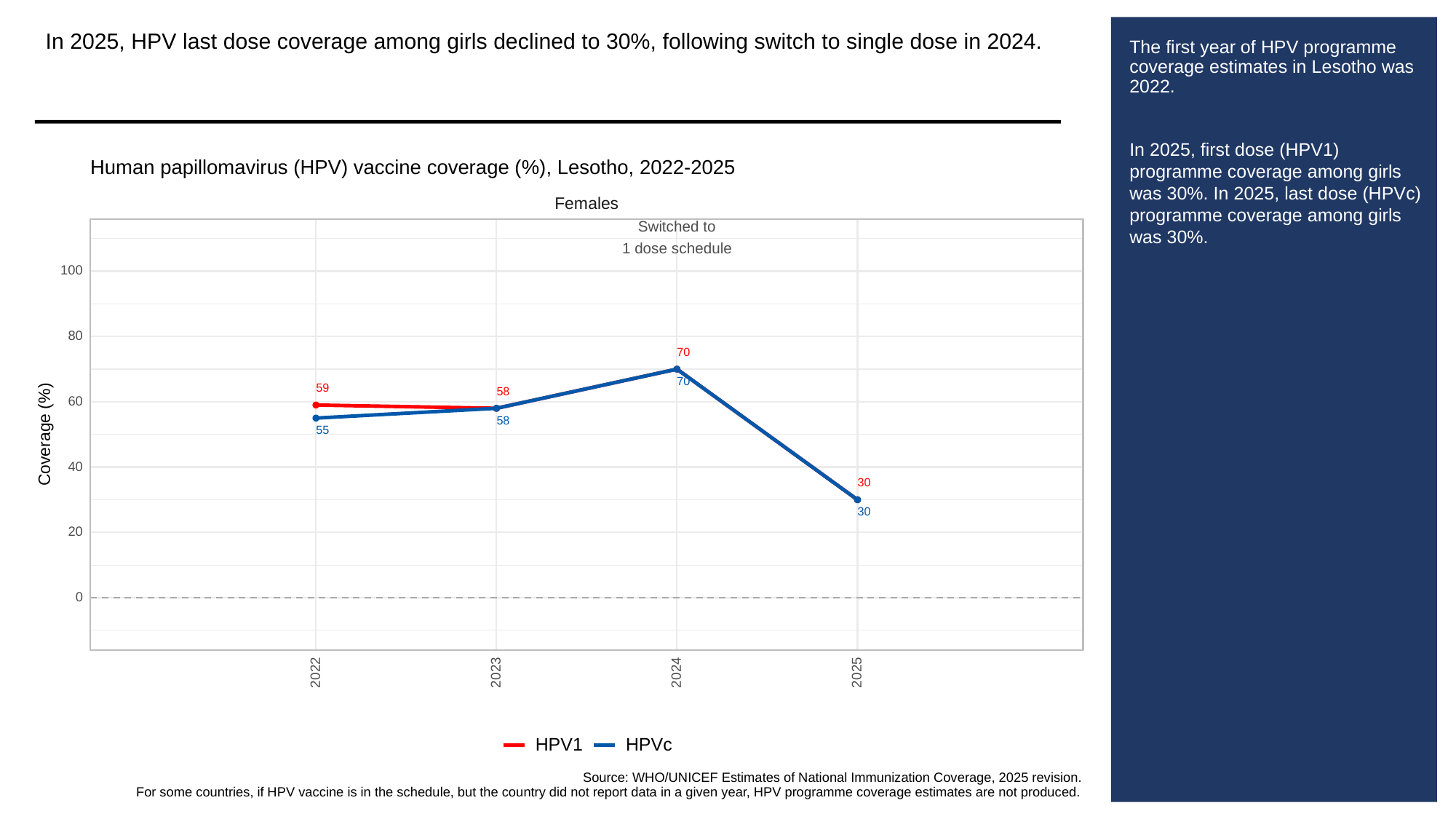

In 2025, HPV last dose coverage among girls declined to 30%, following switch to single dose in 2024.
# The first year of HPV programme coverage estimates in Lesotho was 2022.

In 2025, first dose (HPV1) programme coverage among girls was 30%. In 2025, last dose (HPVc) programme coverage among girls was 30%.

Human papillomavirus (HPV) vaccine coverage (%), Lesotho, 2022-2025
Females

Switched to

1 dose schedule
100

80

70

70
59
58
60

58
55
Coverage (%)

40

30

30
20

0

2023
2022
2024
2025
HPVc
HPV1

Source: WHO/UNICEF Estimates of National Immunization Coverage, 2025 revision.
For some countries, if HPV vaccine is in the schedule, but the country did not report data in a given year, HPV programme coverage estimates are not produced.